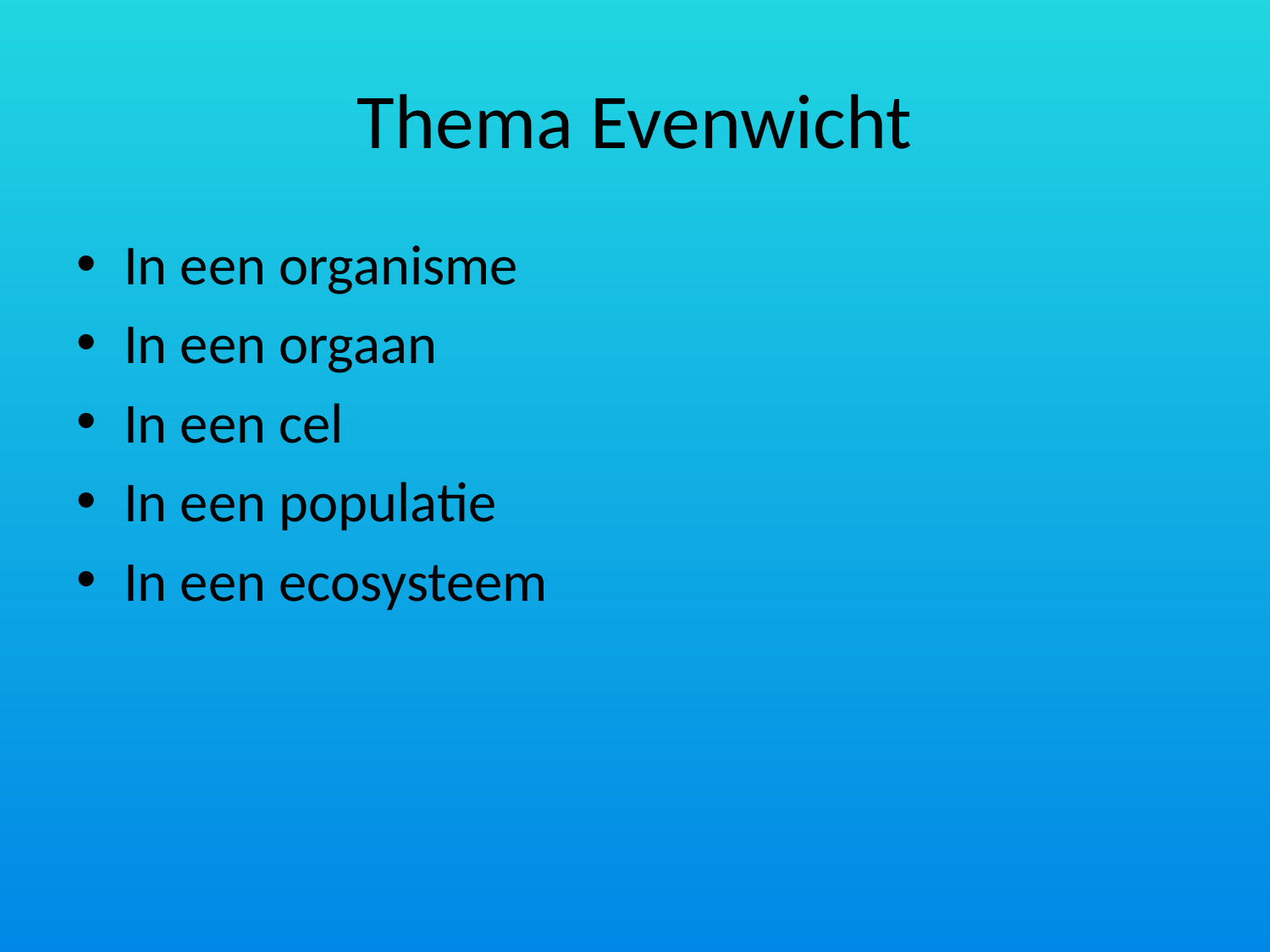

# Thema Evenwicht
In een organisme
In een orgaan
In een cel
In een populatie
In een ecosysteem